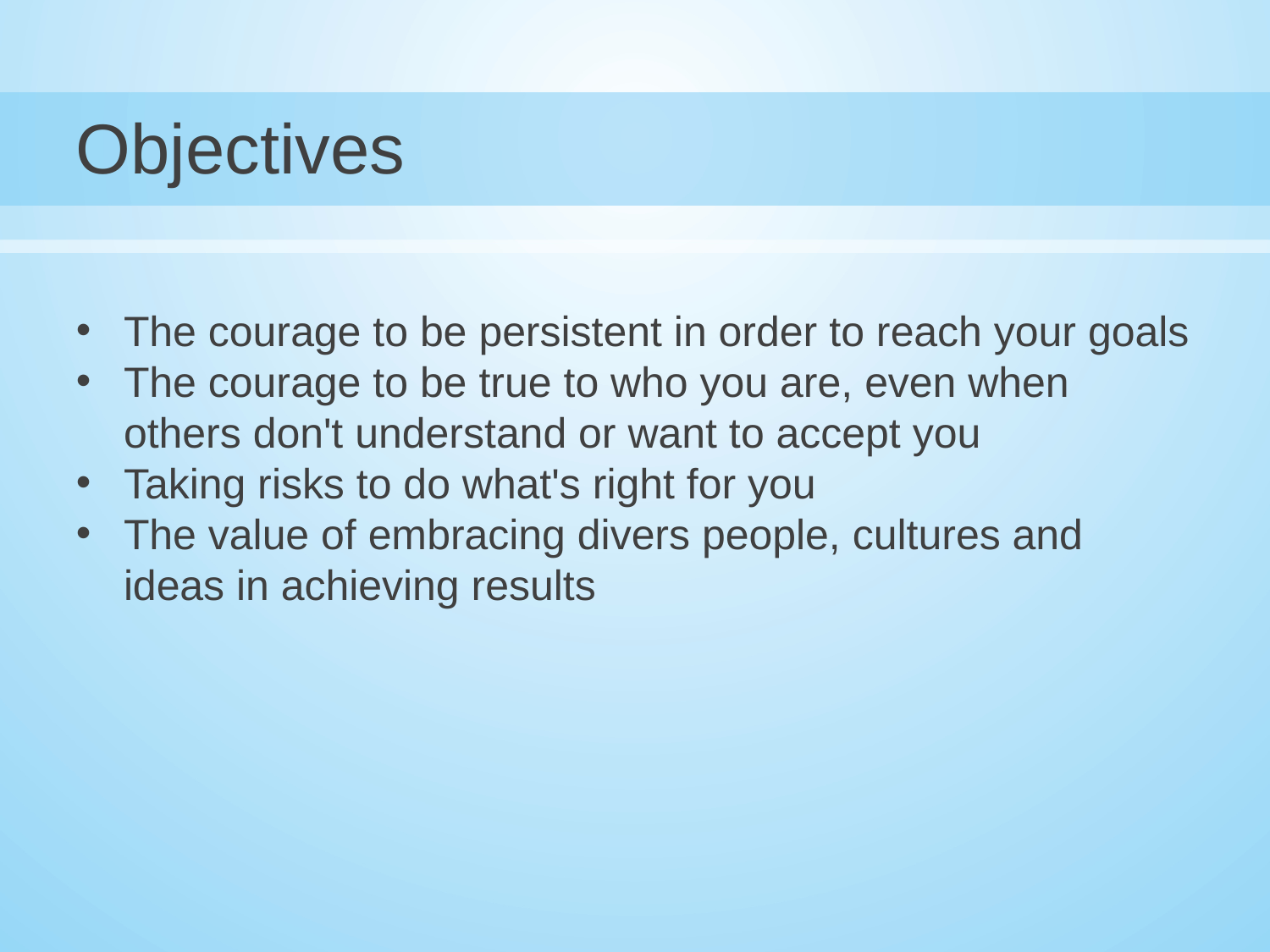

# Objectives
The courage to be persistent in order to reach your goals
The courage to be true to who you are, even when others don't understand or want to accept you
Taking risks to do what's right for you
The value of embracing divers people, cultures and ideas in achieving results